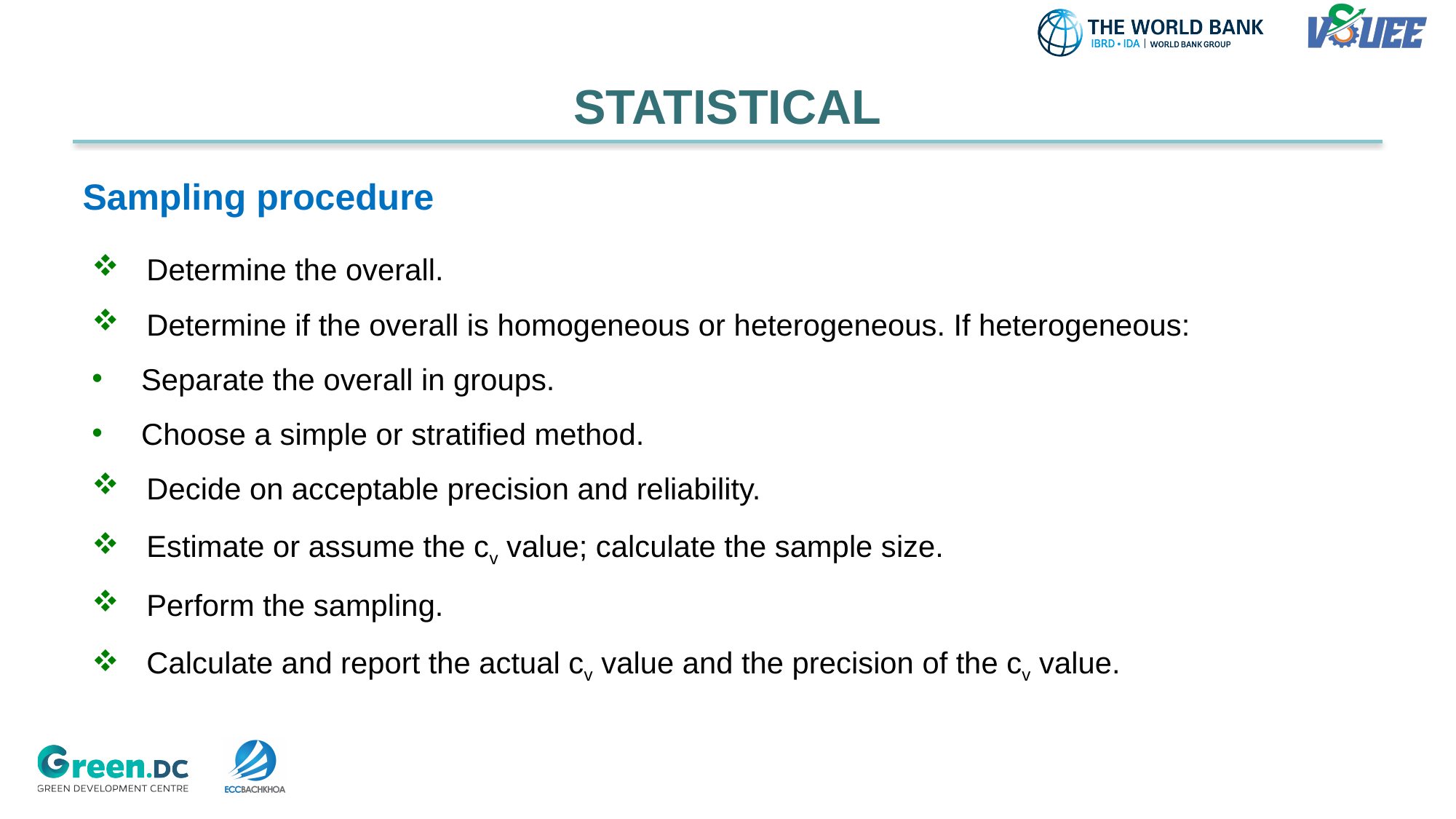

# STATISTICAL
Sampling procedure
Determine the overall.
Determine if the overall is homogeneous or heterogeneous. If heterogeneous:
 Separate the overall in groups.
 Choose a simple or stratified method.
Decide on acceptable precision and reliability.
Estimate or assume the cv value; calculate the sample size.
Perform the sampling.
Calculate and report the actual cv value and the precision of the cv value.